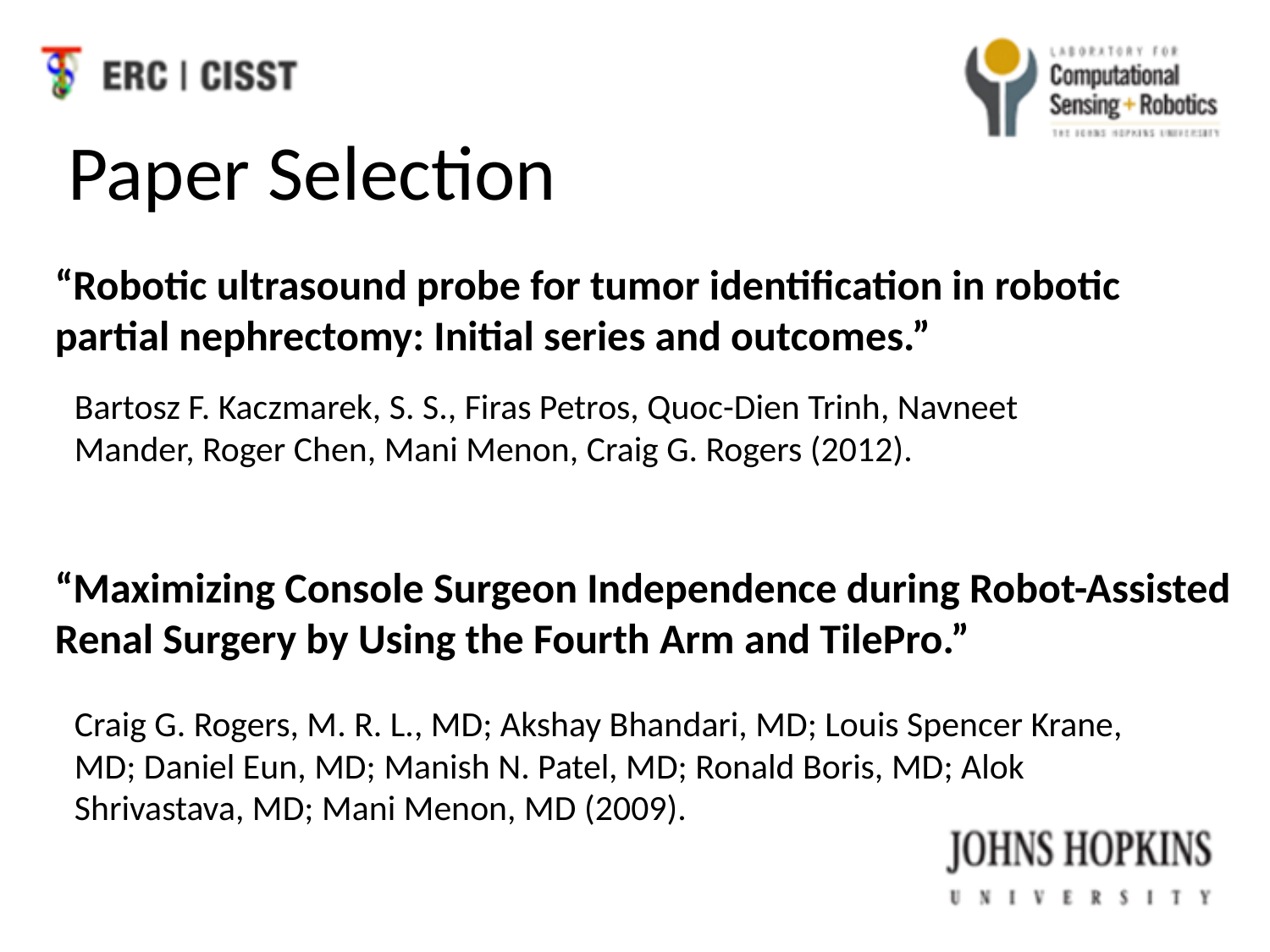

Paper Selection
“Robotic ultrasound probe for tumor identification in robotic partial nephrectomy: Initial series and outcomes.”
Bartosz F. Kaczmarek, S. S., Firas Petros, Quoc-Dien Trinh, Navneet Mander, Roger Chen, Mani Menon, Craig G. Rogers (2012).
“Maximizing Console Surgeon Independence during Robot-Assisted Renal Surgery by Using the Fourth Arm and TilePro.”
Craig G. Rogers, M. R. L., MD; Akshay Bhandari, MD; Louis Spencer Krane, MD; Daniel Eun, MD; Manish N. Patel, MD; Ronald Boris, MD; Alok Shrivastava, MD; Mani Menon, MD (2009).